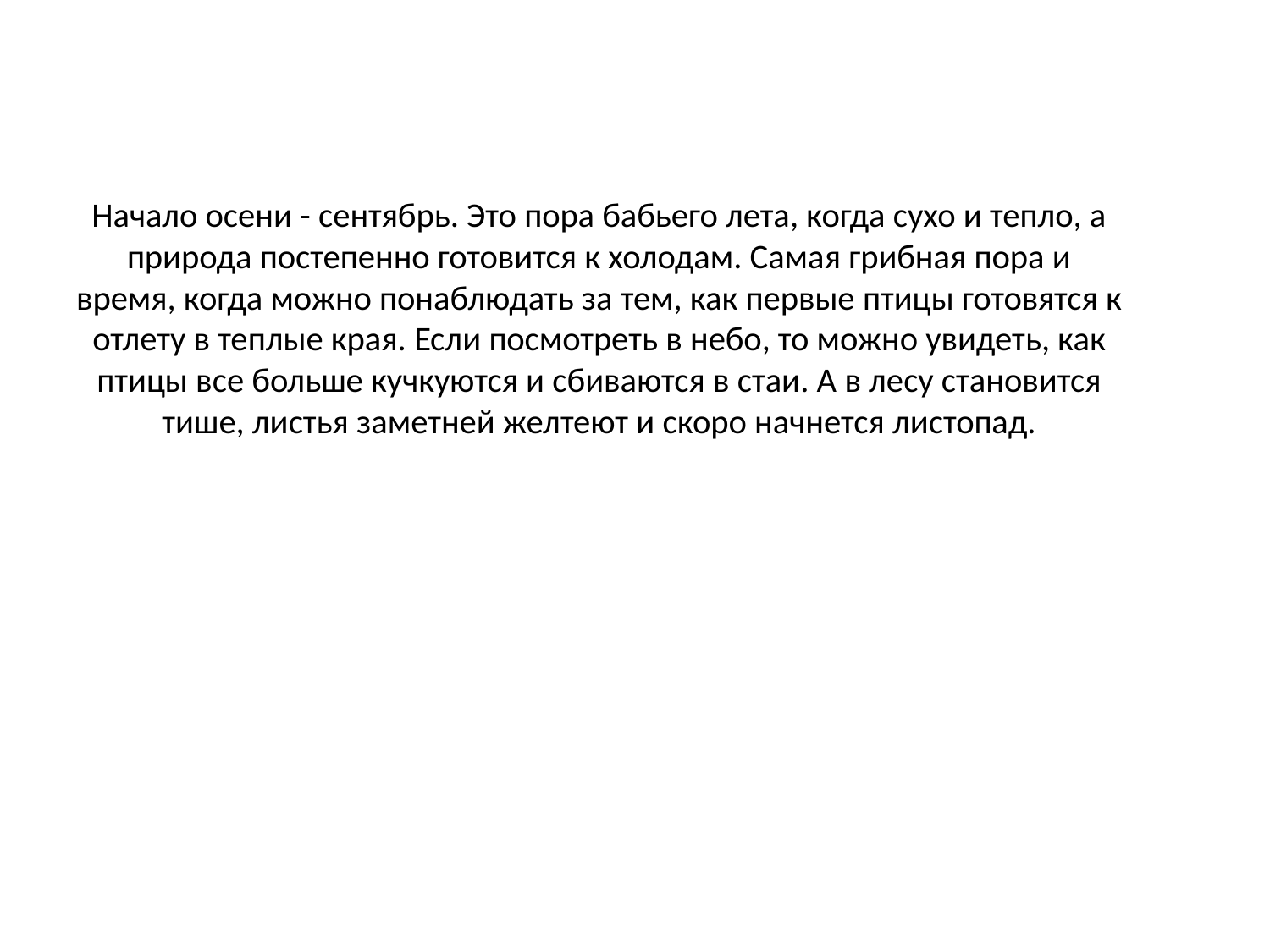

# Начало осени - сентябрь. Это пора бабьего лета, когда сухо и тепло, а природа постепенно готовится к холодам. Самая грибная пора и время, когда можно понаблюдать за тем, как первые птицы готовятся к отлету в теплые края. Если посмотреть в небо, то можно увидеть, как птицы все больше кучкуются и сбиваются в стаи. А в лесу становится тише, листья заметней желтеют и скоро начнется листопад.